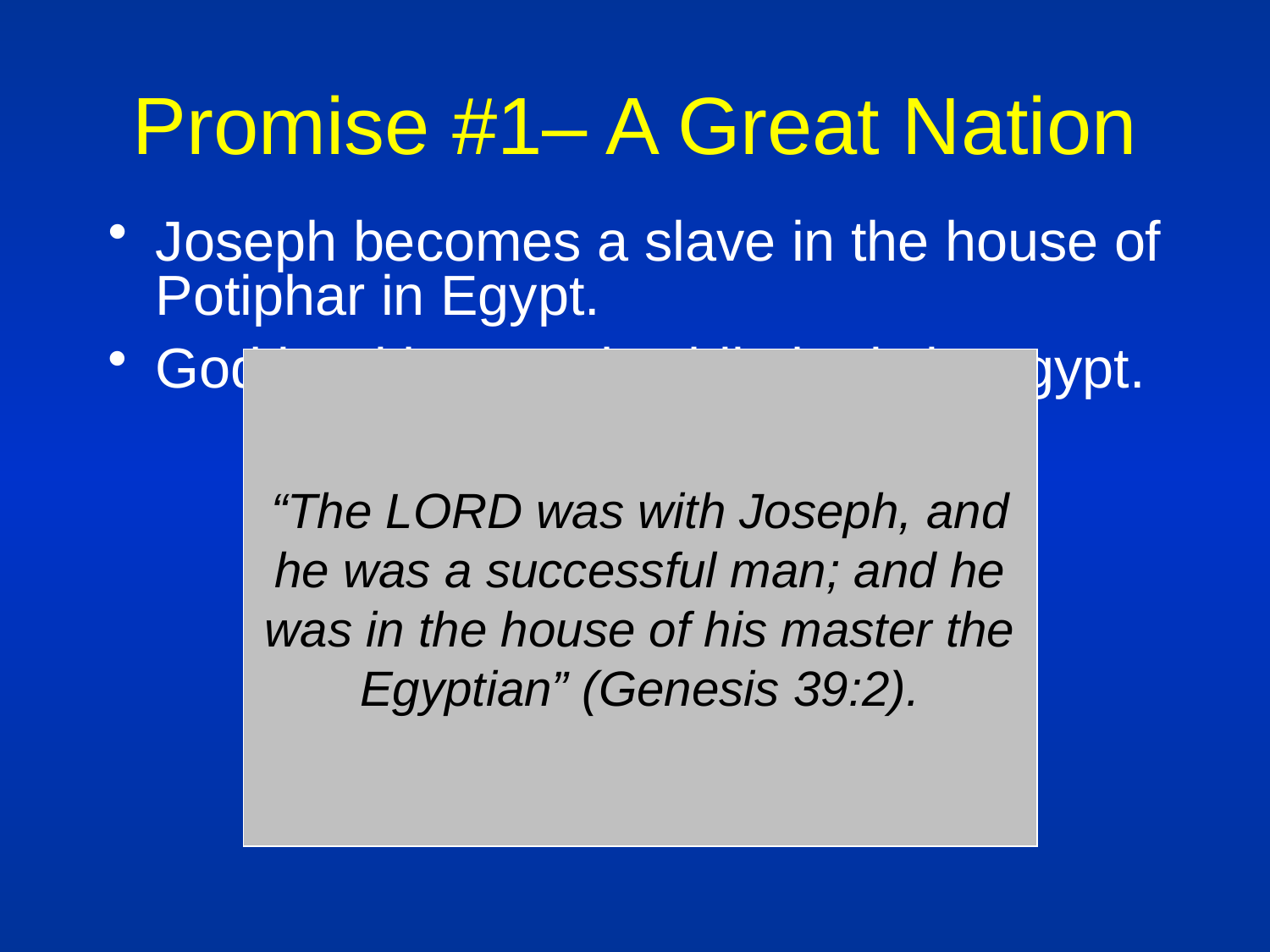

# Promise #1– A Great Nation
Joseph becomes a slave in the house of Potiphar in Egypt.
God is with Joseph while he is in Egypt.
“The LORD was with Joseph, and he was a successful man; and he was in the house of his master the Egyptian” (Genesis 39:2).